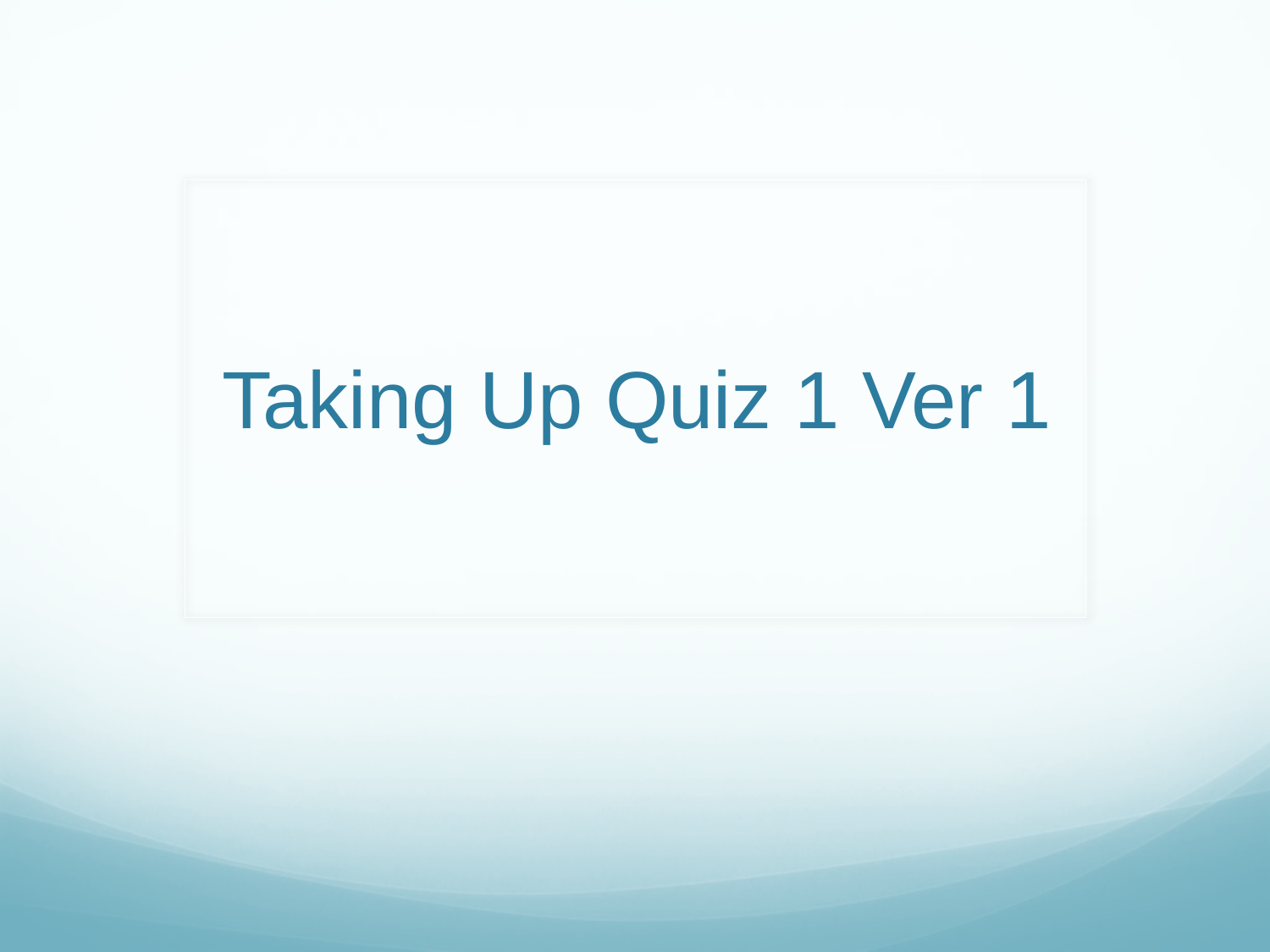

# Taking Up Quiz 1 Ver 1